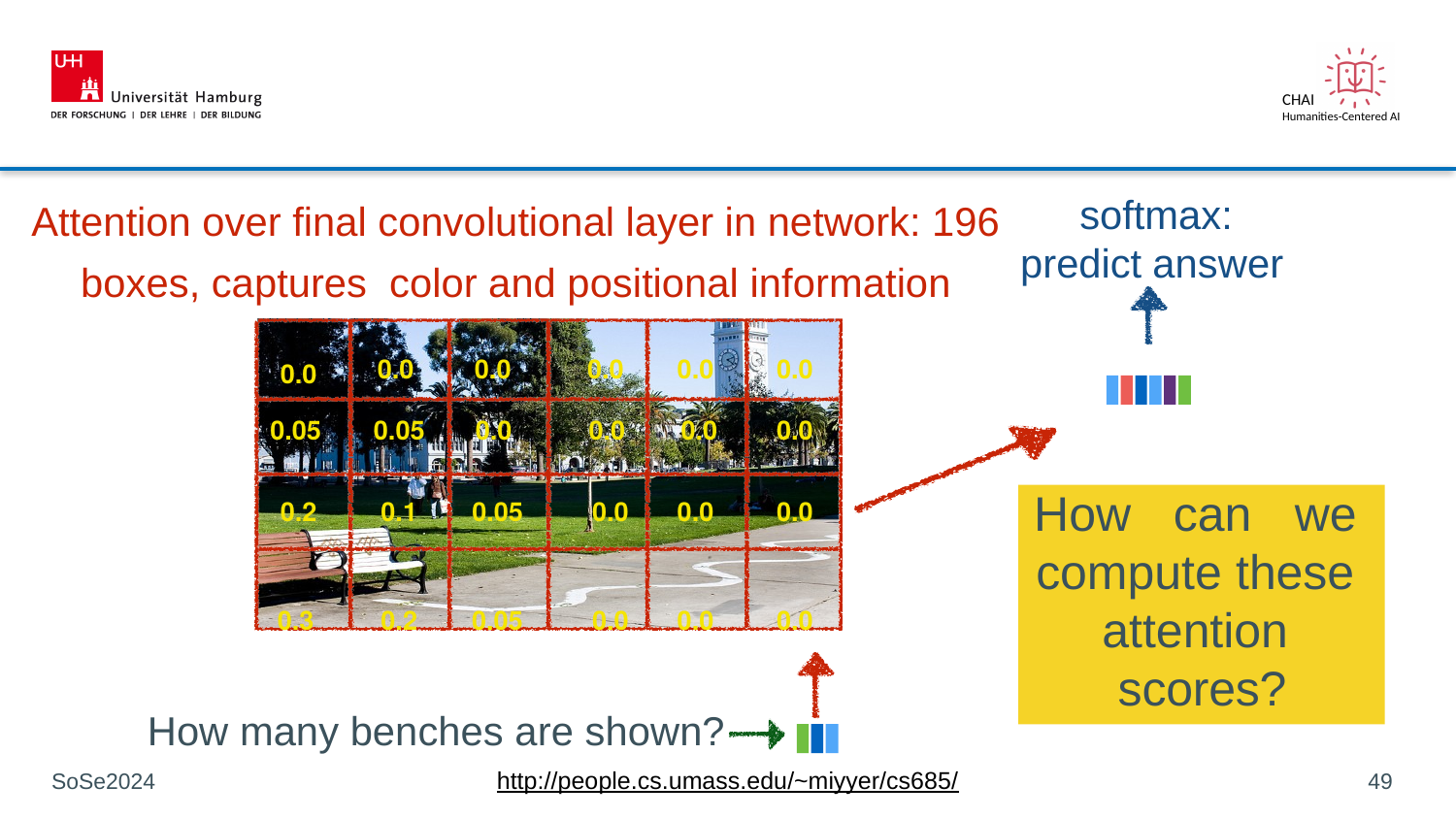

Attention over final convolutional layer in network: 196 boxes, captures  color and positional information
softmax:  predict answer

| 0.0 | 0.0 | 0.0 | 0.0 | 0.0 | 0.0 |
| --- | --- | --- | --- | --- | --- |
| 0.05 | 0.05 | 0.0 | 0.0 | 0.0 | 0.0 |
| 0.2 | 0.1 | 0.05 | 0.0 | 0.0 | 0.0 |
| 0.3 | 0.2 | 0.05 | 0.0 | 0.0 | 0.0 |

How	can	we  compute these  attention  scores?

How many benches are shown?

http://people.cs.umass.edu/~miyyer/cs685/
SoSe2024
49